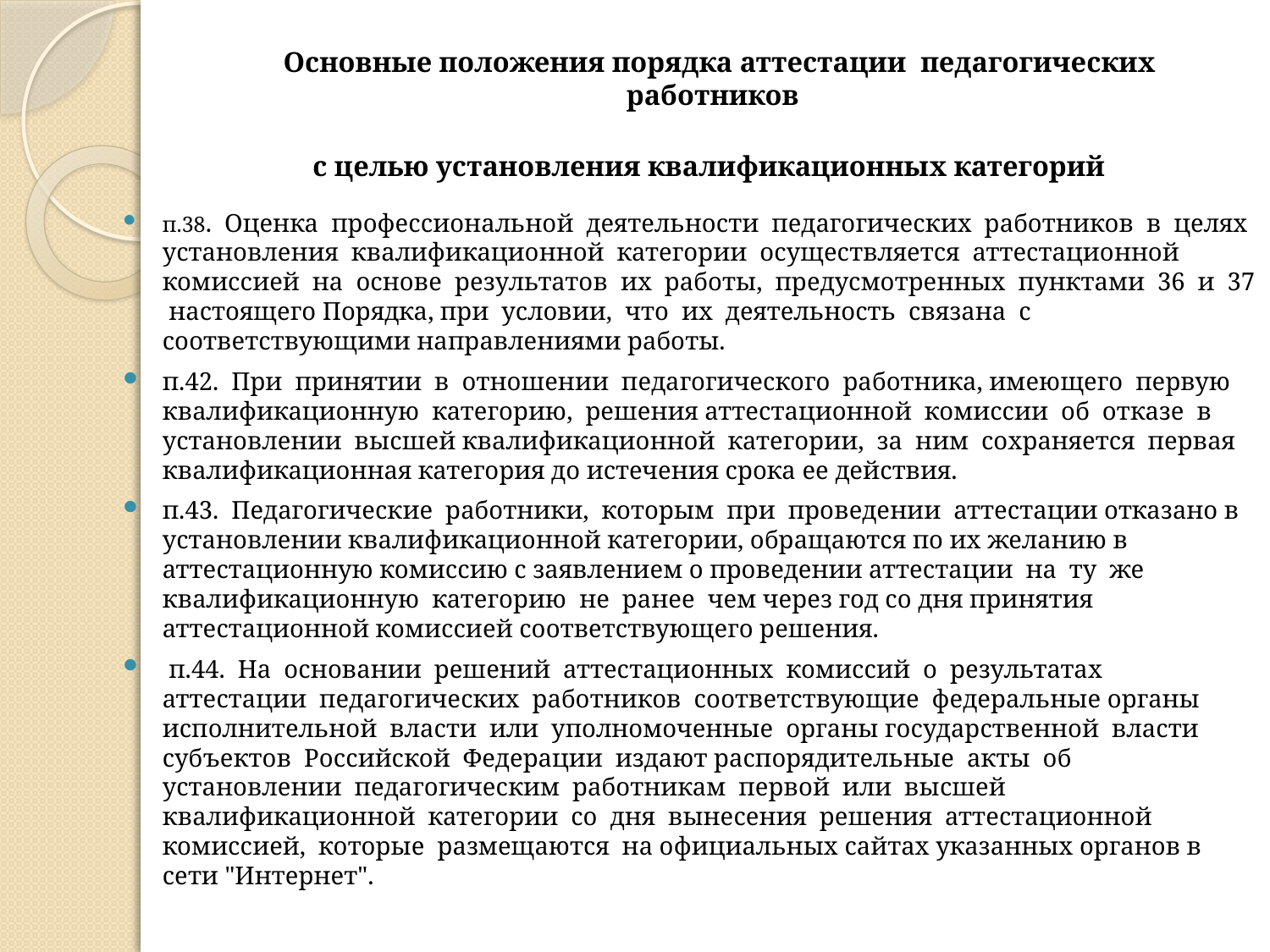

# Основные положения порядка аттестации  педагогических работников с целью установления квалификационных категорий
п.38.  Оценка  профессиональной  деятельности  педагогических  работников  в  целях  установления  квалификационной  категории  осуществляется  аттестационной  комиссией  на  основе  результатов  их  работы,  предусмотренных  пунктами  36  и  37  настоящего Порядка, при  условии,  что  их  деятельность  связана  с  соответствующими направлениями работы.
п.42.  При  принятии  в  отношении  педагогического  работника, имеющего  первую  квалификационную  категорию,  решения аттестационной  комиссии  об  отказе  в  установлении  высшей квалификационной  категории,  за  ним  сохраняется  первая квалификационная категория до истечения срока ее действия.
п.43.  Педагогические  работники,  которым  при  проведении  аттестации отказано в установлении квалификационной категории, обращаются по их желанию в аттестационную комиссию с заявлением о проведении аттестации  на  ту  же  квалификационную  категорию  не  ранее  чем через год со дня принятия аттестационной комиссией соответствующего решения.
 п.44.  На  основании  решений  аттестационных  комиссий  о  результатах  аттестации  педагогических  работников  соответствующие  федеральные органы  исполнительной  власти  или  уполномоченные  органы государственной  власти  субъектов  Российской  Федерации  издают распорядительные  акты  об  установлении  педагогическим  работникам  первой  или  высшей  квалификационной  категории  со  дня  вынесения  решения  аттестационной  комиссией,  которые  размещаются  на официальных сайтах указанных органов в сети "Интернет".